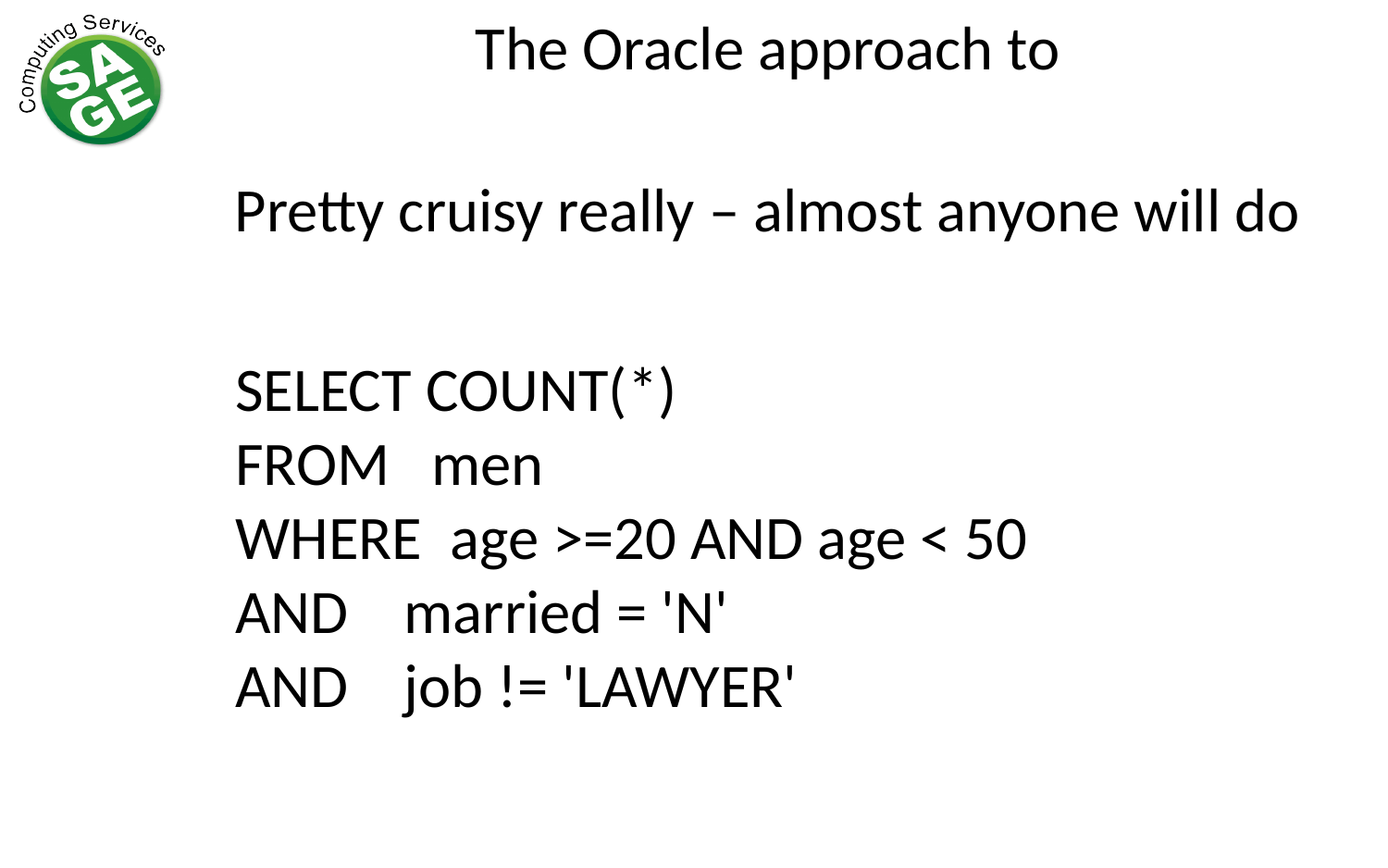

The Oracle approach to

Pretty cruisy really – almost anyone will do

SELECT COUNT(*)
FROM   men
WHERE  age >=20 AND age < 50
AND    married = 'N'
AND    job != 'LAWYER'